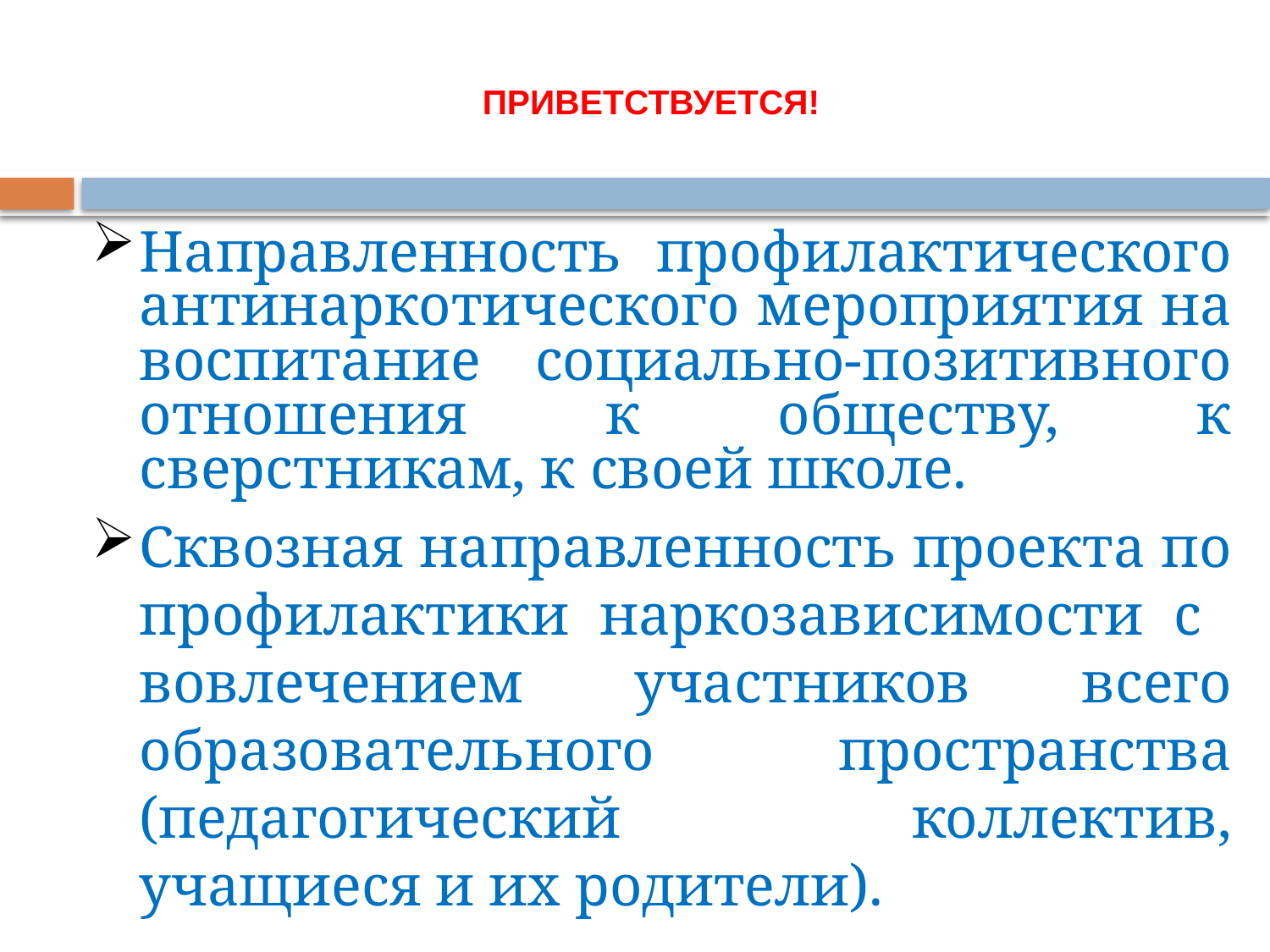

# ПРИВЕТСТВУЕТСЯ!
Направленность профилактического антинаркотического мероприятия на воспитание социально-позитивного отношения к обществу, к сверстникам, к своей школе.
Сквозная направленность проекта по профилактики наркозависимости с  вовлечением участников всего образовательного пространства (педагогический коллектив, учащиеся и их родители).